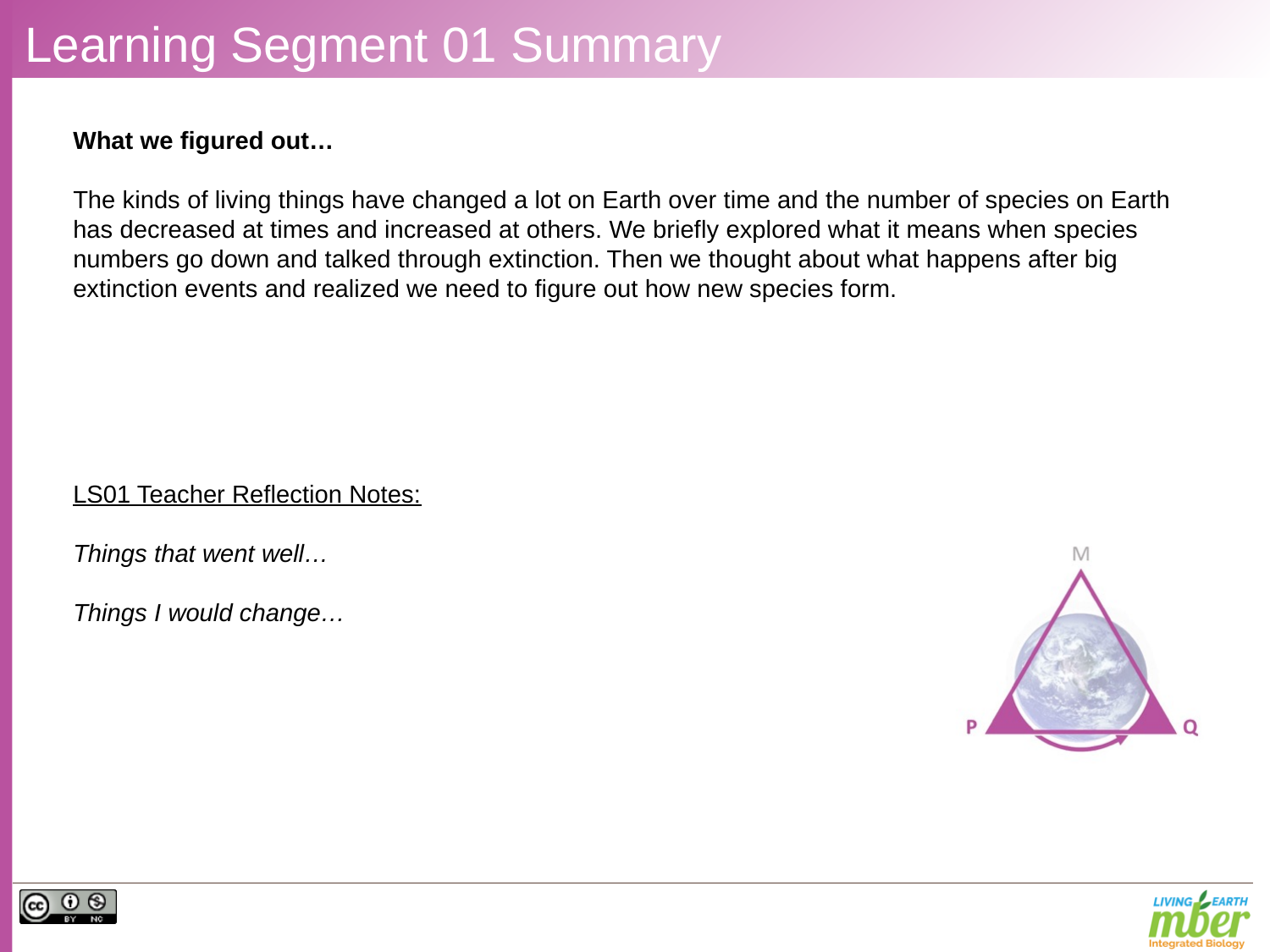

# Learning Segment 01 Summary
What we figured out…

The kinds of living things have changed a lot on Earth over time and the number of species on Earth has decreased at times and increased at others. We briefly explored what it means when species numbers go down and talked through extinction. Then we thought about what happens after big extinction events and realized we need to figure out how new species form.

LS01 Teacher Reflection Notes:

Things that went well…

Things I would change…